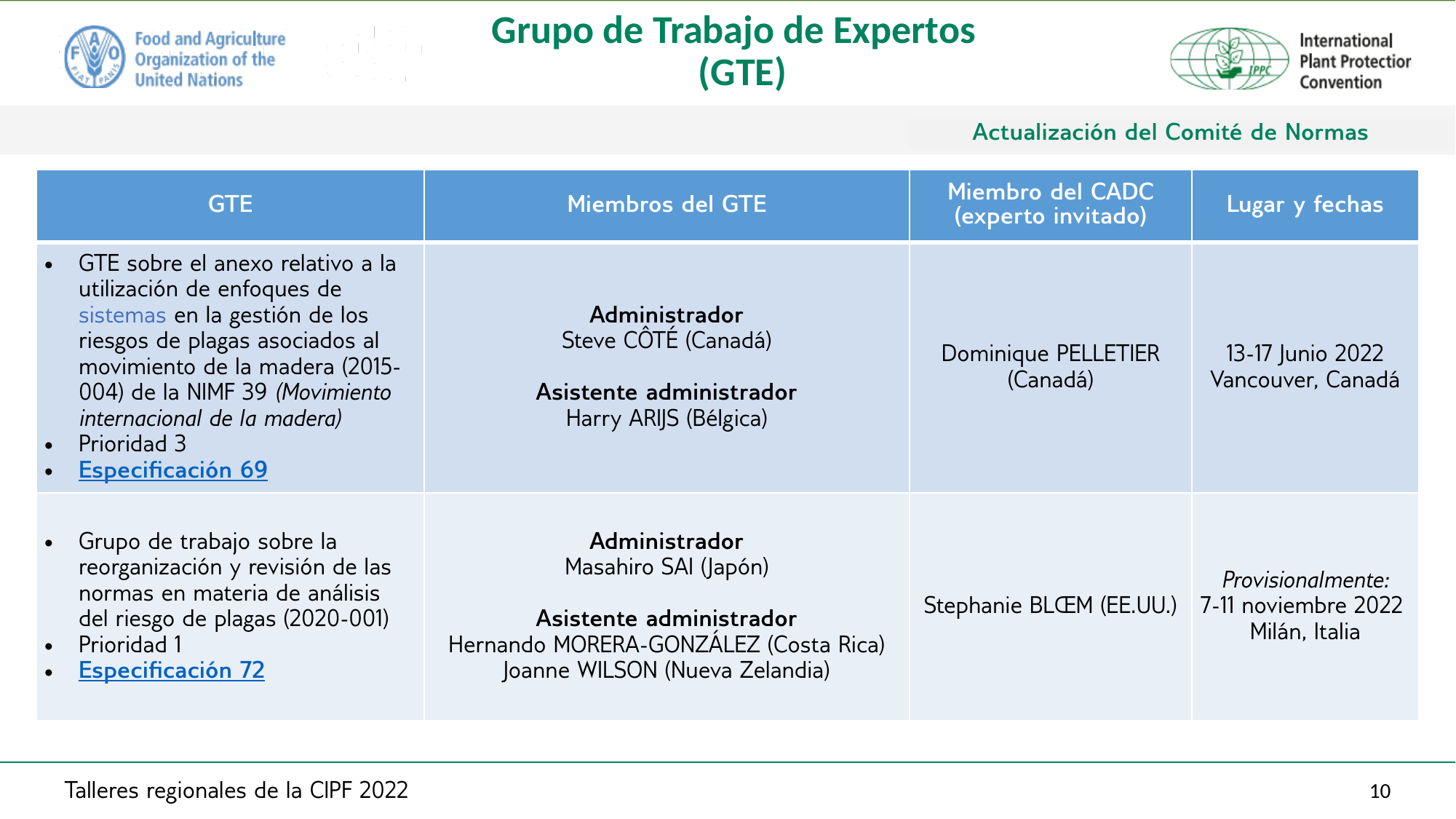

# Grupo de Trabajo de Expertos (GTE)
Actualización del Comité de Normas
| GTE | Miembros del GTE | Miembro del CADC (experto invitado) | Lugar y fechas |
| --- | --- | --- | --- |
| GTE sobre el anexo relativo a la utilización de enfoques de sistemas en la gestión de los riesgos de plagas asociados al movimiento de la madera (2015-004) de la NIMF 39 (Movimiento internacional de la madera) Prioridad 3 Especificación 69 | Administrador Steve CÔTÉ (Canadá) Asistente administrador Harry ARIJS (Bélgica) | Dominique PELLETIER (Canadá) | 13-17 Junio 2022 Vancouver, Canadá |
| Grupo de trabajo sobre la reorganización y revisión de las normas en materia de análisis del riesgo de plagas (2020-001) Prioridad 1 Especificación 72 | Administrador Masahiro SAI (Japón) Asistente administrador Hernando MORERA-GONZÁLEZ (Costa Rica) Joanne WILSON (Nueva Zelandia) | Stephanie BLOEM (EE.UU.) | Provisionalmente: 7-11 noviembre 2022 Milán, Italia |
Talleres regionales de la CIPF 2022